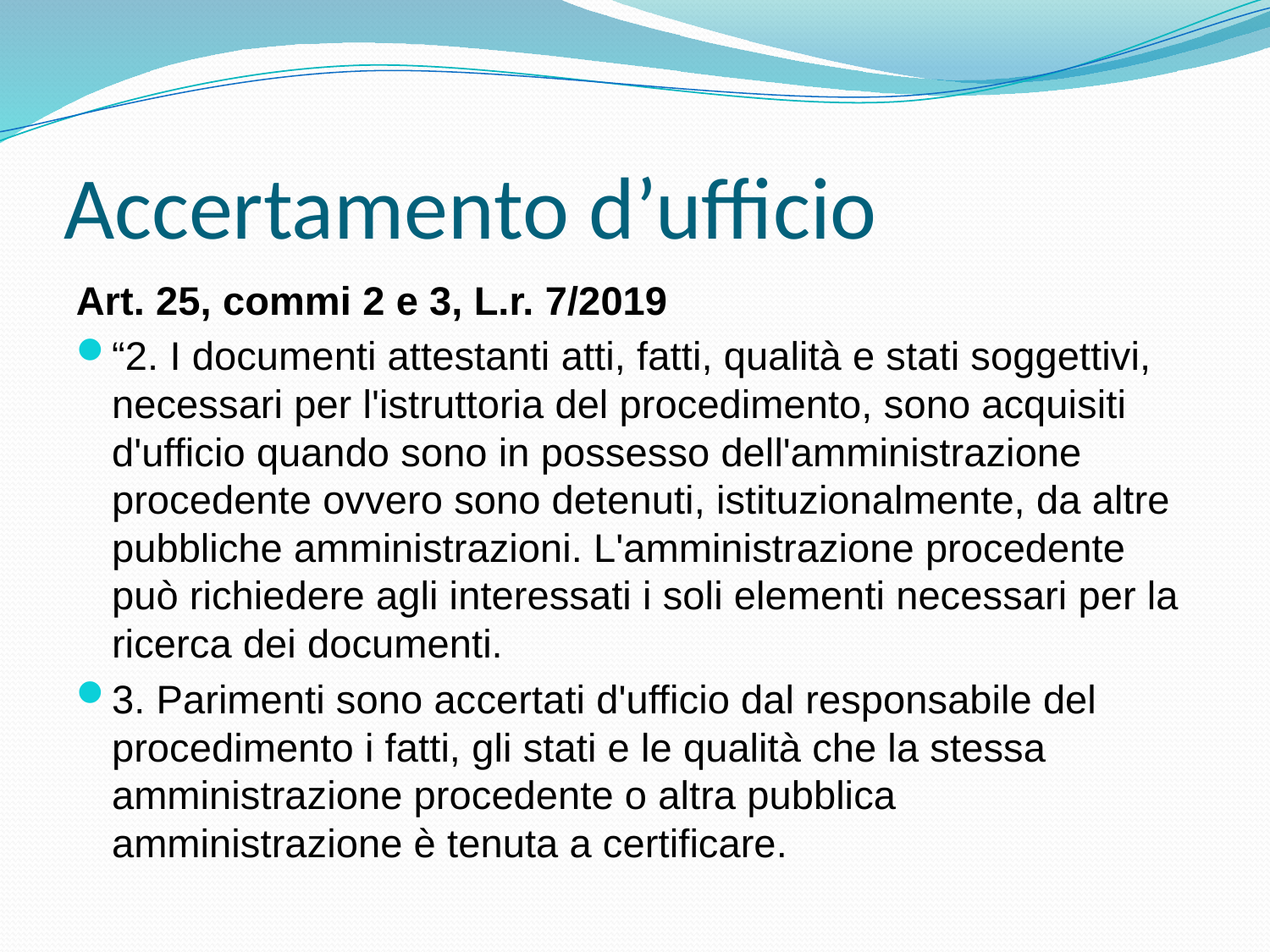

# Accertamento d’ufficio
Art. 25, commi 2 e 3, L.r. 7/2019
“2. I documenti attestanti atti, fatti, qualità e stati soggettivi, necessari per l'istruttoria del procedimento, sono acquisiti d'ufficio quando sono in possesso dell'amministrazione procedente ovvero sono detenuti, istituzionalmente, da altre pubbliche amministrazioni. L'amministrazione procedente può richiedere agli interessati i soli elementi necessari per la ricerca dei documenti.
3. Parimenti sono accertati d'ufficio dal responsabile del procedimento i fatti, gli stati e le qualità che la stessa amministrazione procedente o altra pubblica amministrazione è tenuta a certificare.